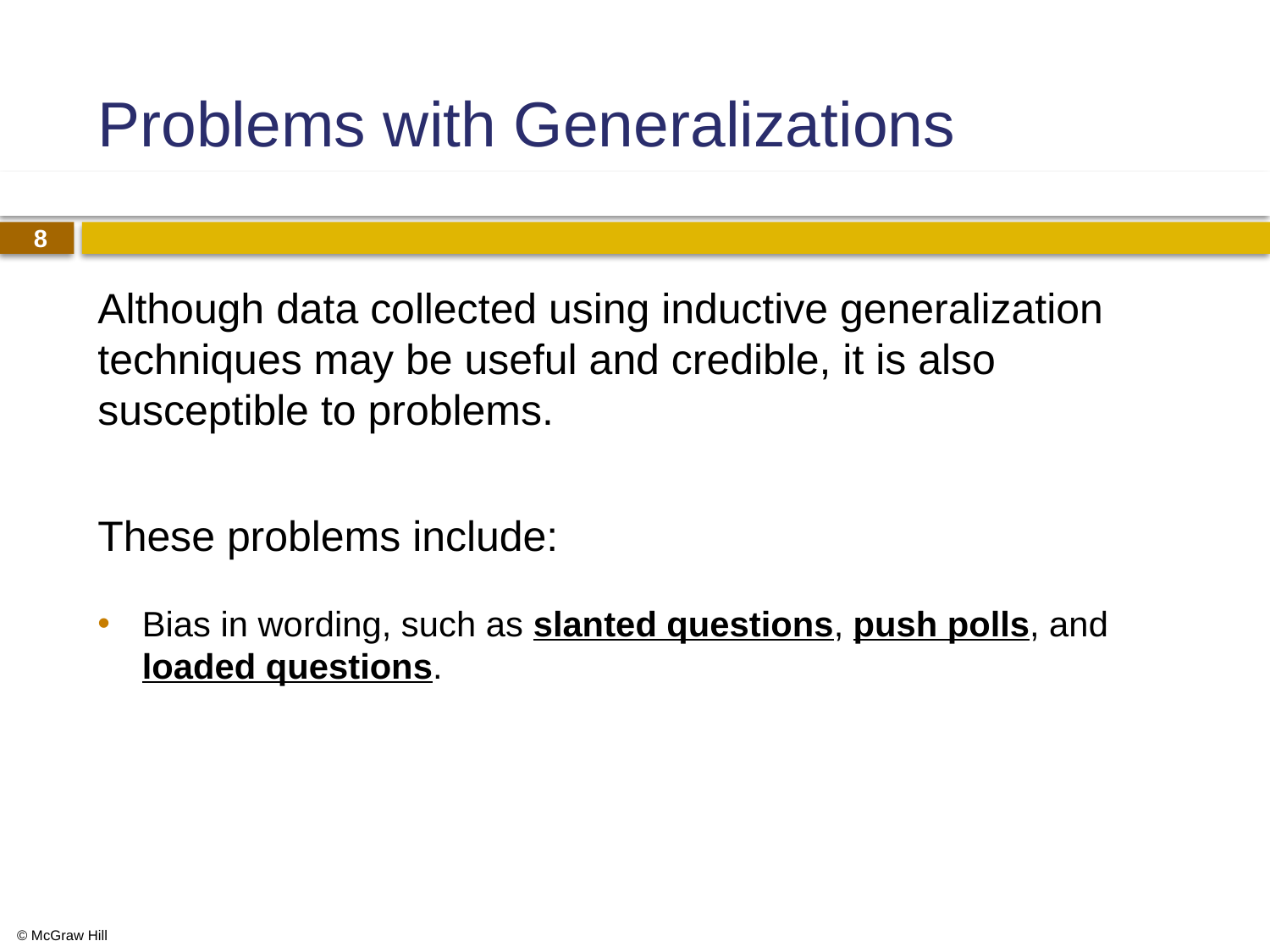

# Problems with Generalizations
Although data collected using inductive generalization techniques may be useful and credible, it is also susceptible to problems.

These problems include:

Bias in wording, such as slanted questions, push polls, and loaded questions.